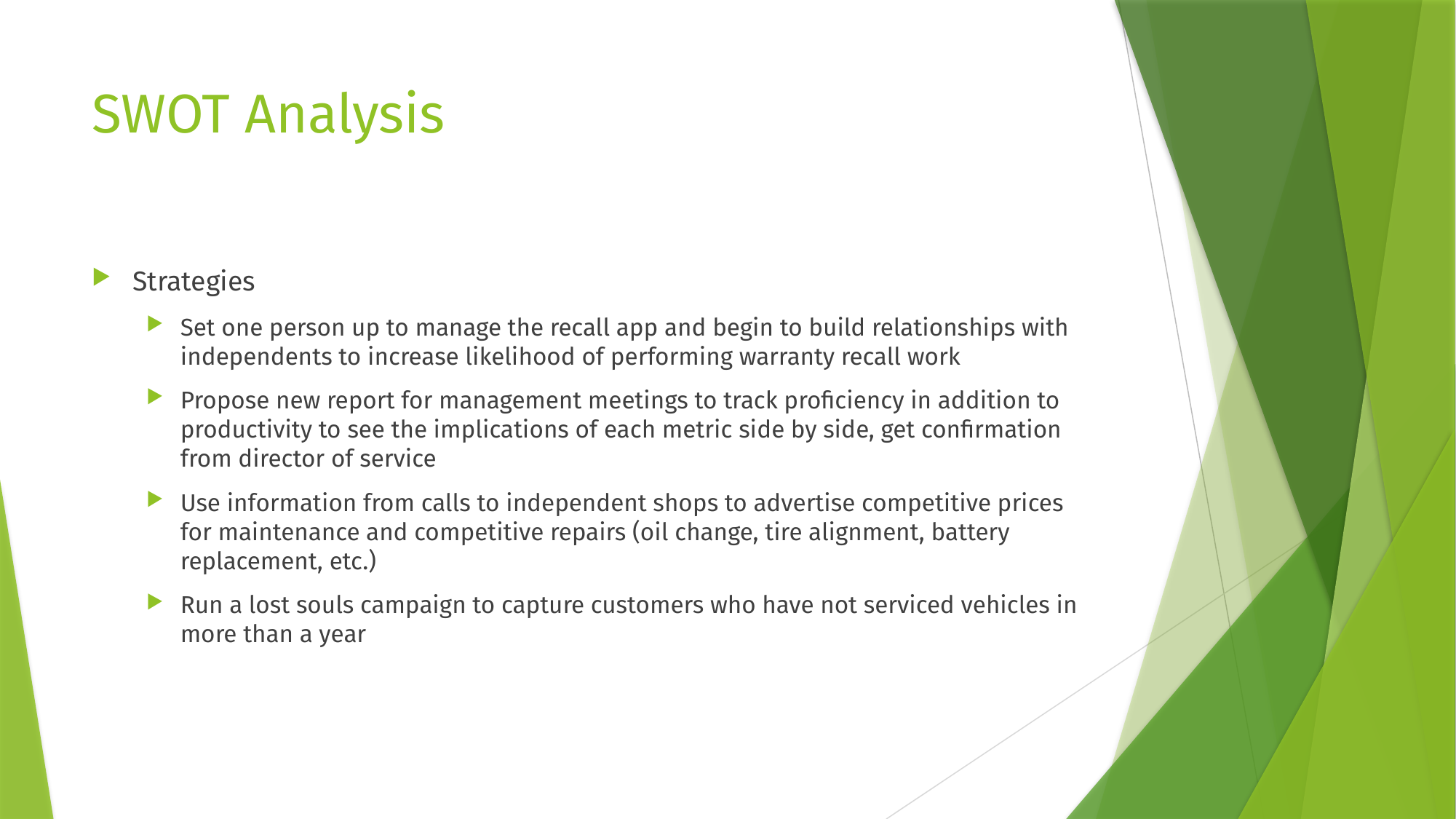

# SWOT Analysis
Strategies
Set one person up to manage the recall app and begin to build relationships with independents to increase likelihood of performing warranty recall work
Propose new report for management meetings to track proficiency in addition to productivity to see the implications of each metric side by side, get confirmation from director of service
Use information from calls to independent shops to advertise competitive prices for maintenance and competitive repairs (oil change, tire alignment, battery replacement, etc.)
Run a lost souls campaign to capture customers who have not serviced vehicles in more than a year